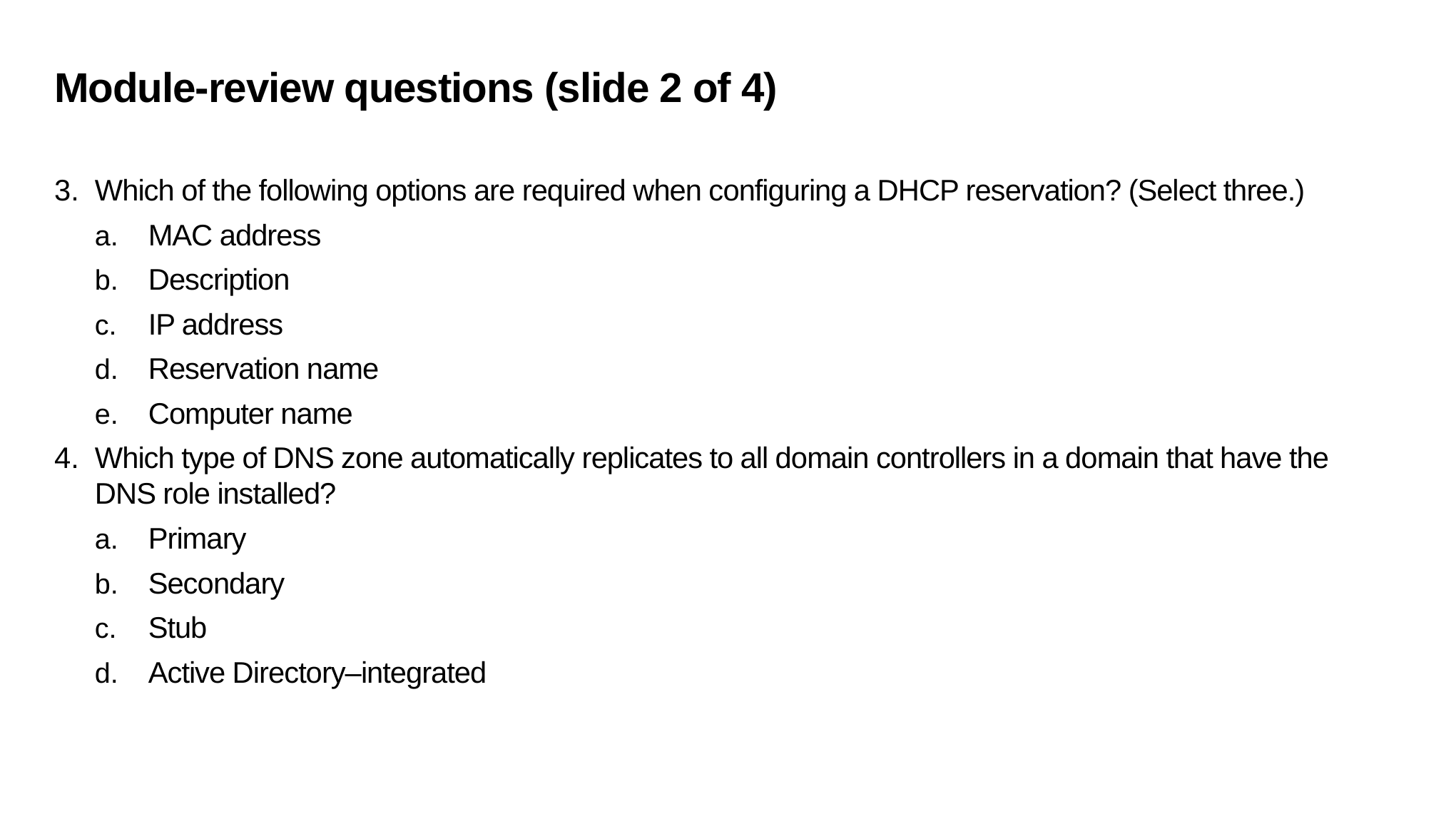

# Module-review questions (slide 2 of 4)
Which of the following options are required when configuring a DHCP reservation? (Select three.)
MAC address
Description
IP address
Reservation name
Computer name
Which type of DNS zone automatically replicates to all domain controllers in a domain that have the DNS role installed?
Primary
Secondary
Stub
Active Directory–integrated